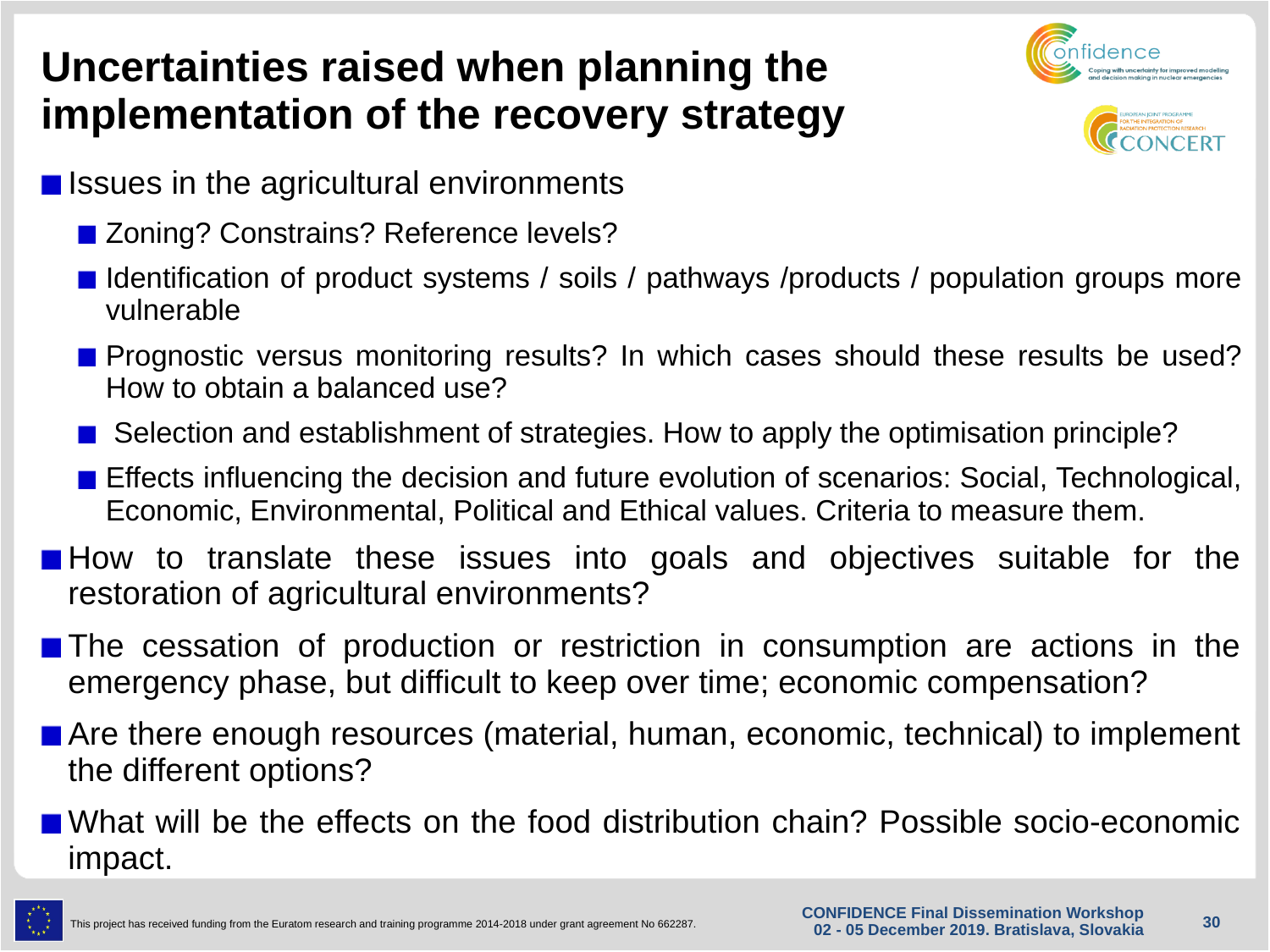

# Uncertainties raised when planning the implementation of the recovery strategy
Issues in the agricultural environments
Zoning? Constrains? Reference levels?
Identification of product systems / soils / pathways /products / population groups more vulnerable
Prognostic versus monitoring results? In which cases should these results be used? How to obtain a balanced use?
 Selection and establishment of strategies. How to apply the optimisation principle?
Effects influencing the decision and future evolution of scenarios: Social, Technological, Economic, Environmental, Political and Ethical values. Criteria to measure them.
How to translate these issues into goals and objectives suitable for the restoration of agricultural environments?
The cessation of production or restriction in consumption are actions in the emergency phase, but difficult to keep over time; economic compensation?
Are there enough resources (material, human, economic, technical) to implement the different options?
What will be the effects on the food distribution chain? Possible socio-economic impact.
CONFIDENCE Final Dissemination Workshop  02 - 05 December 2019. Bratislava, Slovakia
30